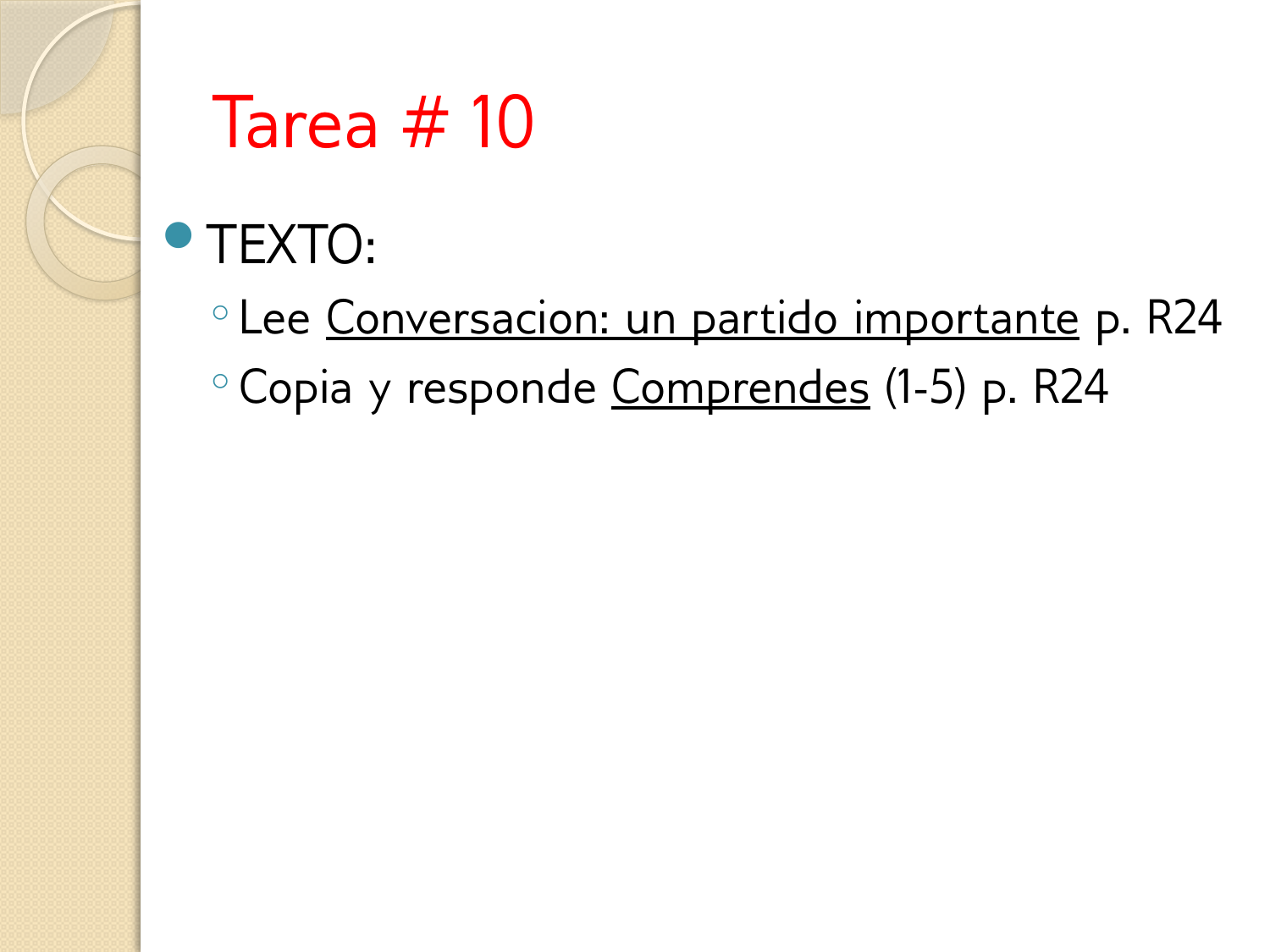

# Tarea # 10
TEXTO:
Lee Conversacion: un partido importante p. R24
Copia y responde Comprendes (1-5) p. R24